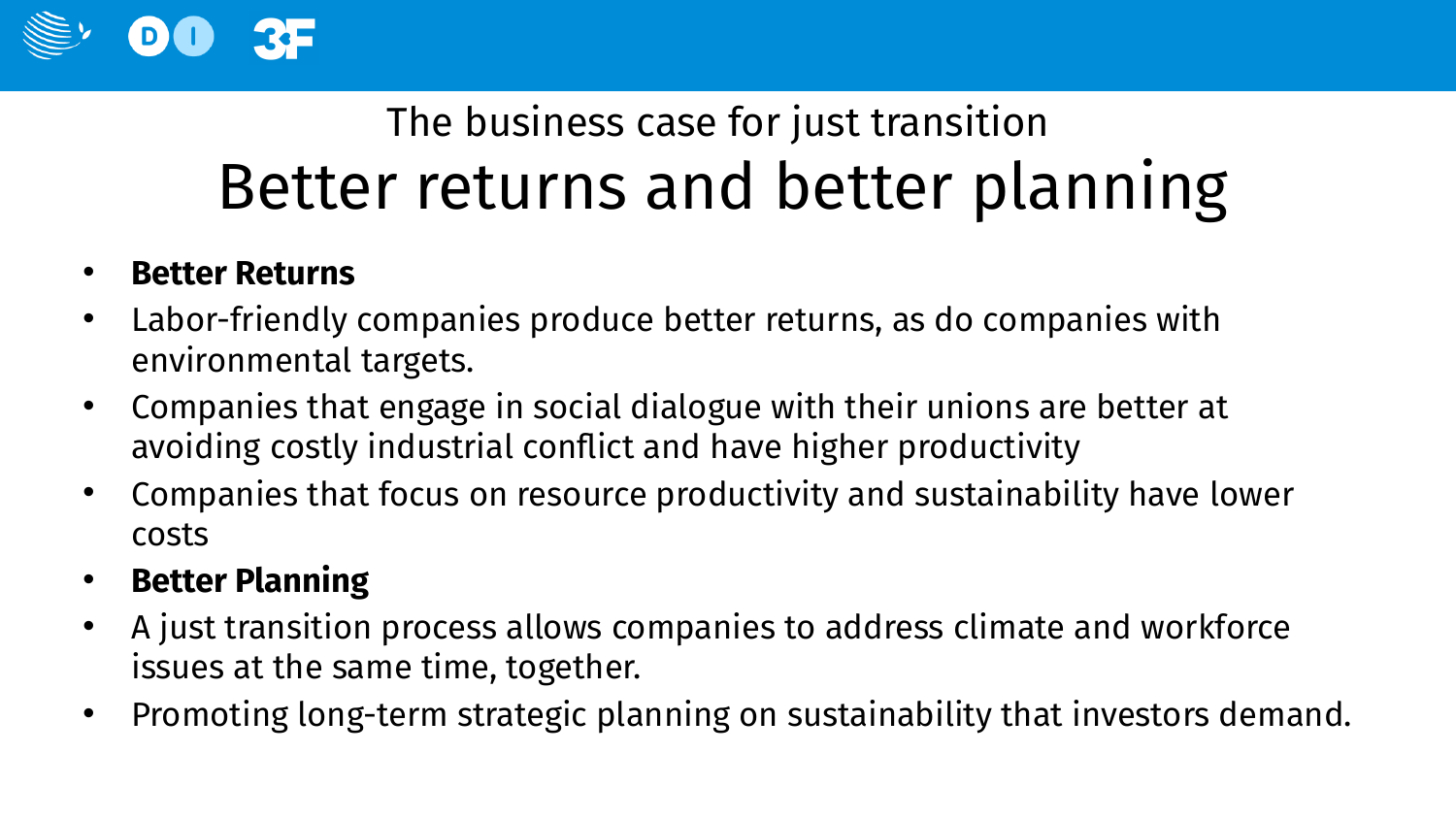

# The business case for just transition Better returns and better planning
Better Returns
Labor-friendly companies produce better returns, as do companies with environmental targets.
Companies that engage in social dialogue with their unions are better at avoiding costly industrial conflict and have higher productivity
Companies that focus on resource productivity and sustainability have lower costs
Better Planning
A just transition process allows companies to address climate and workforce issues at the same time, together.
Promoting long-term strategic planning on sustainability that investors demand.